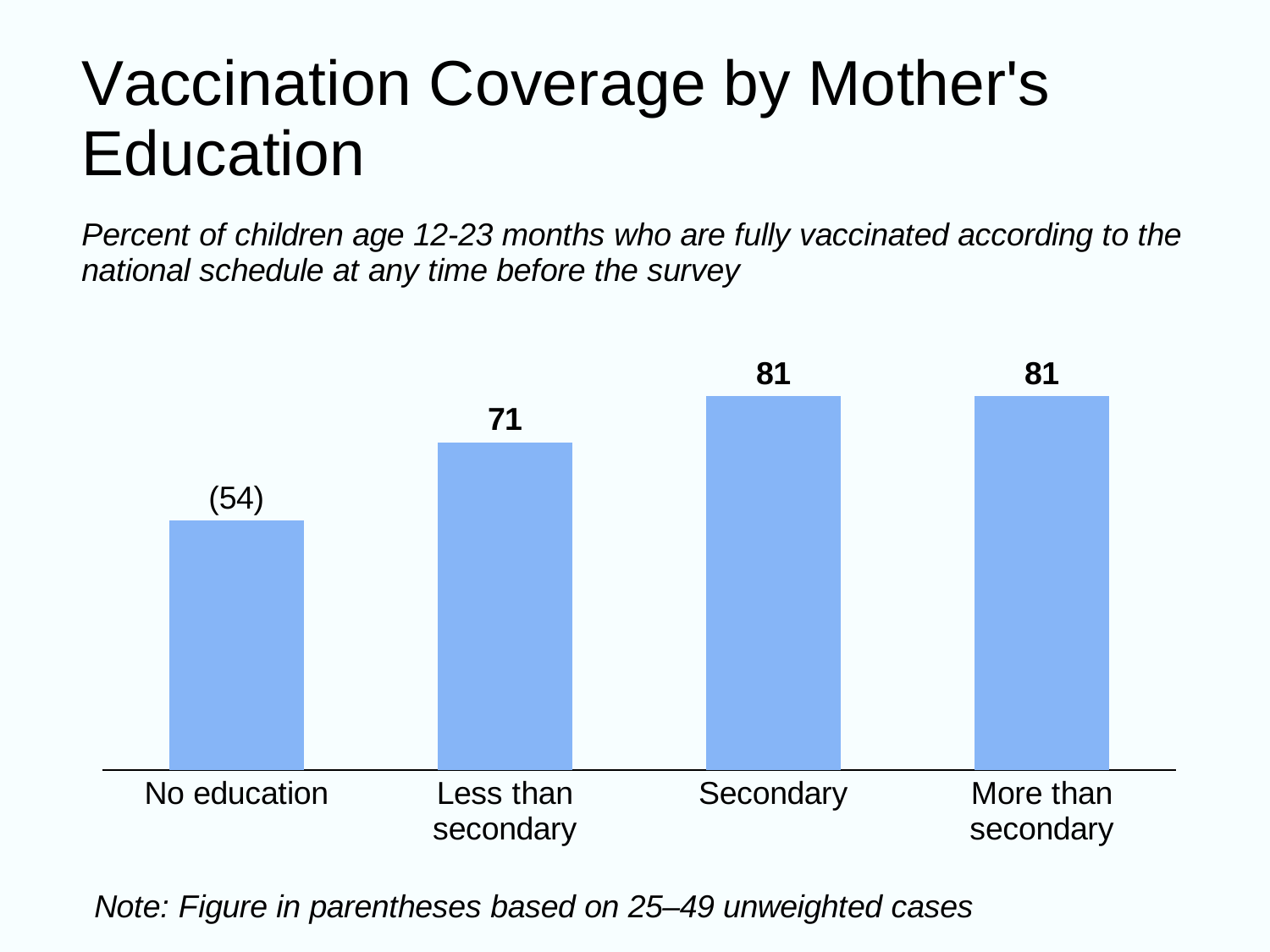

### Chart

| Category | Column1 |
|---|---|
| No education | 54.0 |
| Less than secondary | 71.0 |
| Secondary | 81.0 |
| More than secondary | 81.0 |